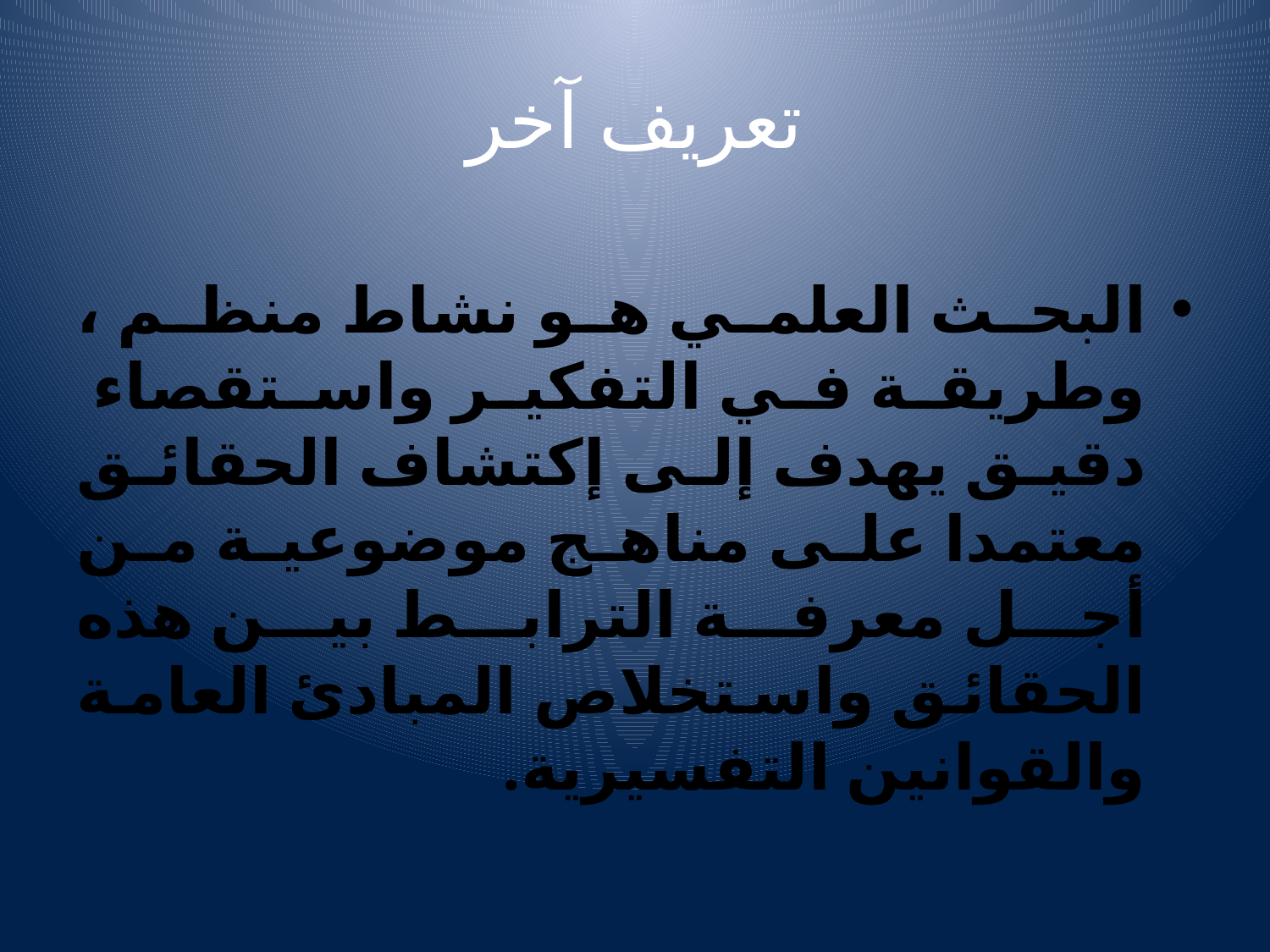

# تعريف آخر
البحث العلمي هو نشاط منظم ، وطريقة في التفكير واستقصاء  دقيق يهدف إلى إكتشاف الحقائق معتمدا على مناهج موضوعية من أجل معرفة الترابط بين هذه الحقائق واستخلاص المبادئ العامة والقوانين التفسيرية.